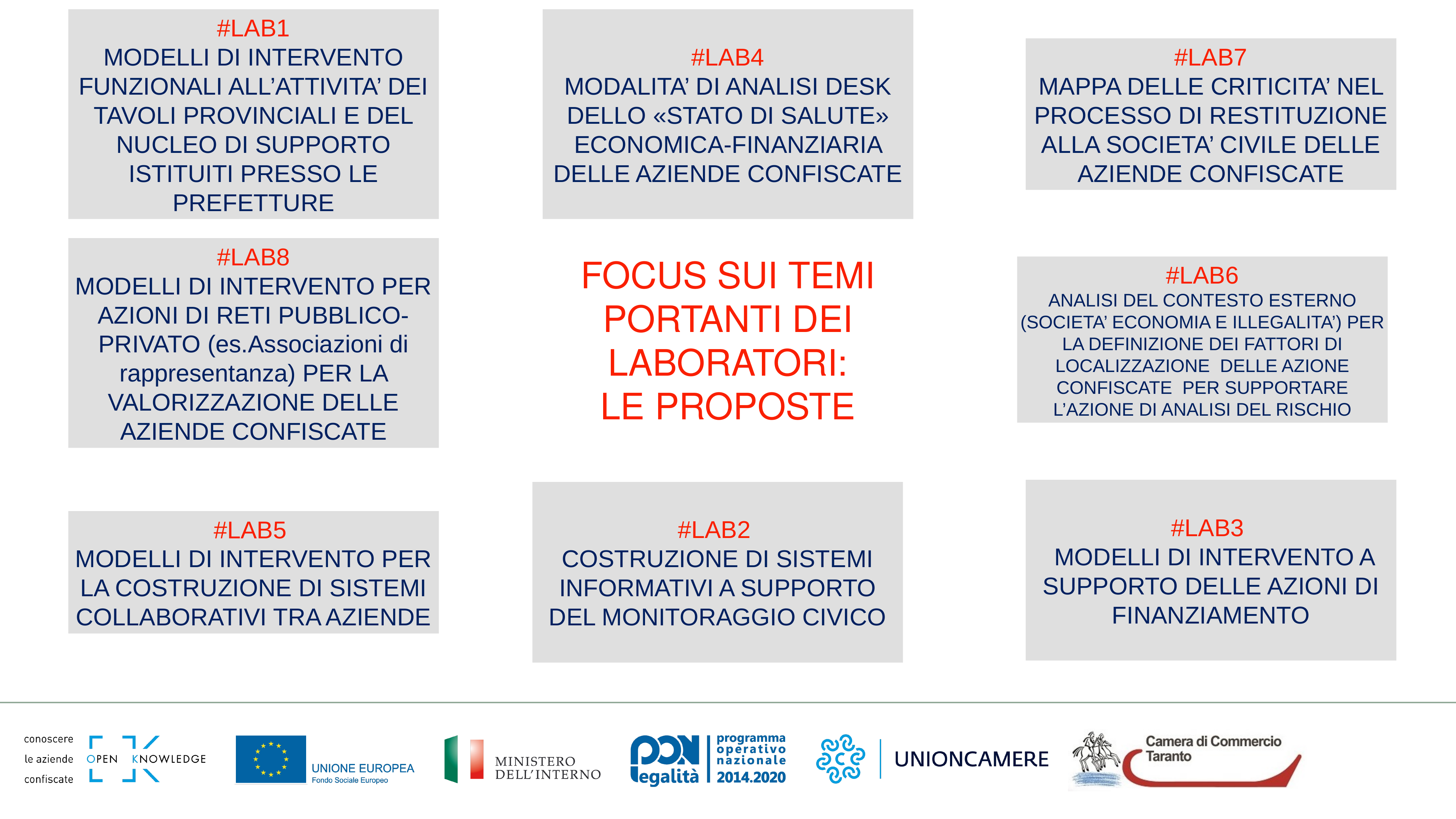

#LAB1
MODELLI DI INTERVENTO FUNZIONALI ALL’ATTIVITA’ DEI TAVOLI PROVINCIALI E DEL NUCLEO DI SUPPORTO ISTITUITI PRESSO LE PREFETTURE

#LAB4
MODALITA’ DI ANALISI DESK DELLO «STATO DI SALUTE» ECONOMICA-FINANZIARIA DELLE AZIENDE CONFISCATE

#LAB7
MAPPA DELLE CRITICITA’ NEL PROCESSO DI RESTITUZIONE ALLA SOCIETA’ CIVILE DELLE AZIENDE CONFISCATE
#LAB8
MODELLI DI INTERVENTO PER AZIONI DI RETI PUBBLICO-PRIVATO (es.Associazioni di rappresentanza) PER LA VALORIZZAZIONE DELLE AZIENDE CONFISCATE
FOCUS SUI TEMI PORTANTI DEI LABORATORI:
LE PROPOSTE
#LAB6
ANALISI DEL CONTESTO ESTERNO (SOCIETA’ ECONOMIA E ILLEGALITA’) PER LA DEFINIZIONE DEI FATTORI DI LOCALIZZAZIONE  DELLE AZIONE CONFISCATE  PER SUPPORTARE L’AZIONE DI ANALISI DEL RISCHIO

#LAB3
 MODELLI DI INTERVENTO A SUPPORTO DELLE AZIONI DI FINANZIAMENTO

#LAB2
COSTRUZIONE DI SISTEMI INFORMATIVI A SUPPORTO DEL MONITORAGGIO CIVICO

#LAB5
MODELLI DI INTERVENTO PER LA COSTRUZIONE DI SISTEMI COLLABORATIVI TRA AZIENDE